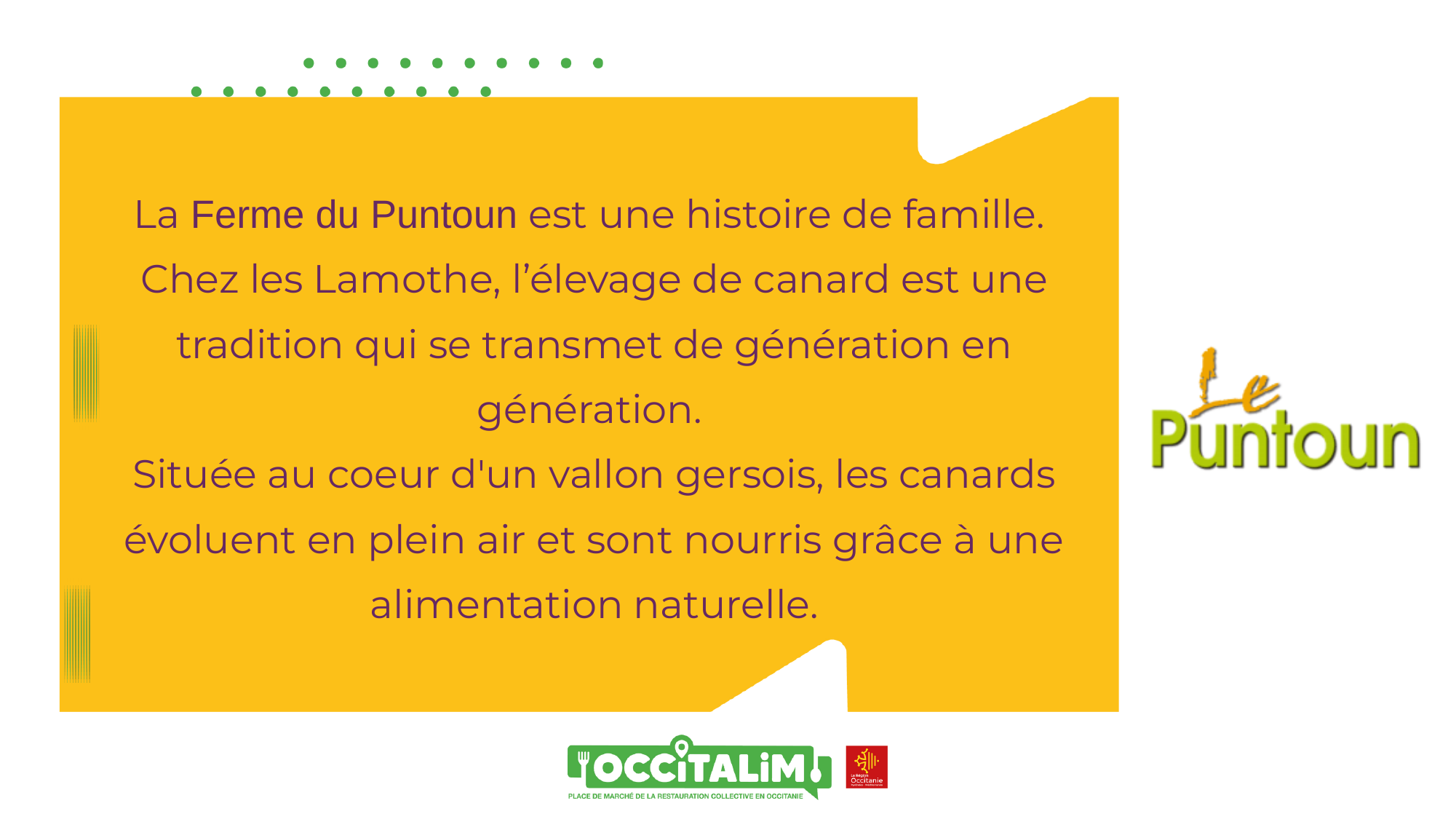

La Ferme du Puntoun est une histoire de famille.
Chez les Lamothe, l’élevage de canard est une tradition qui se transmet de génération en génération.
Située au coeur d'un vallon gersois, les canards évoluent en plein air et sont nourris grâce à une alimentation naturelle.